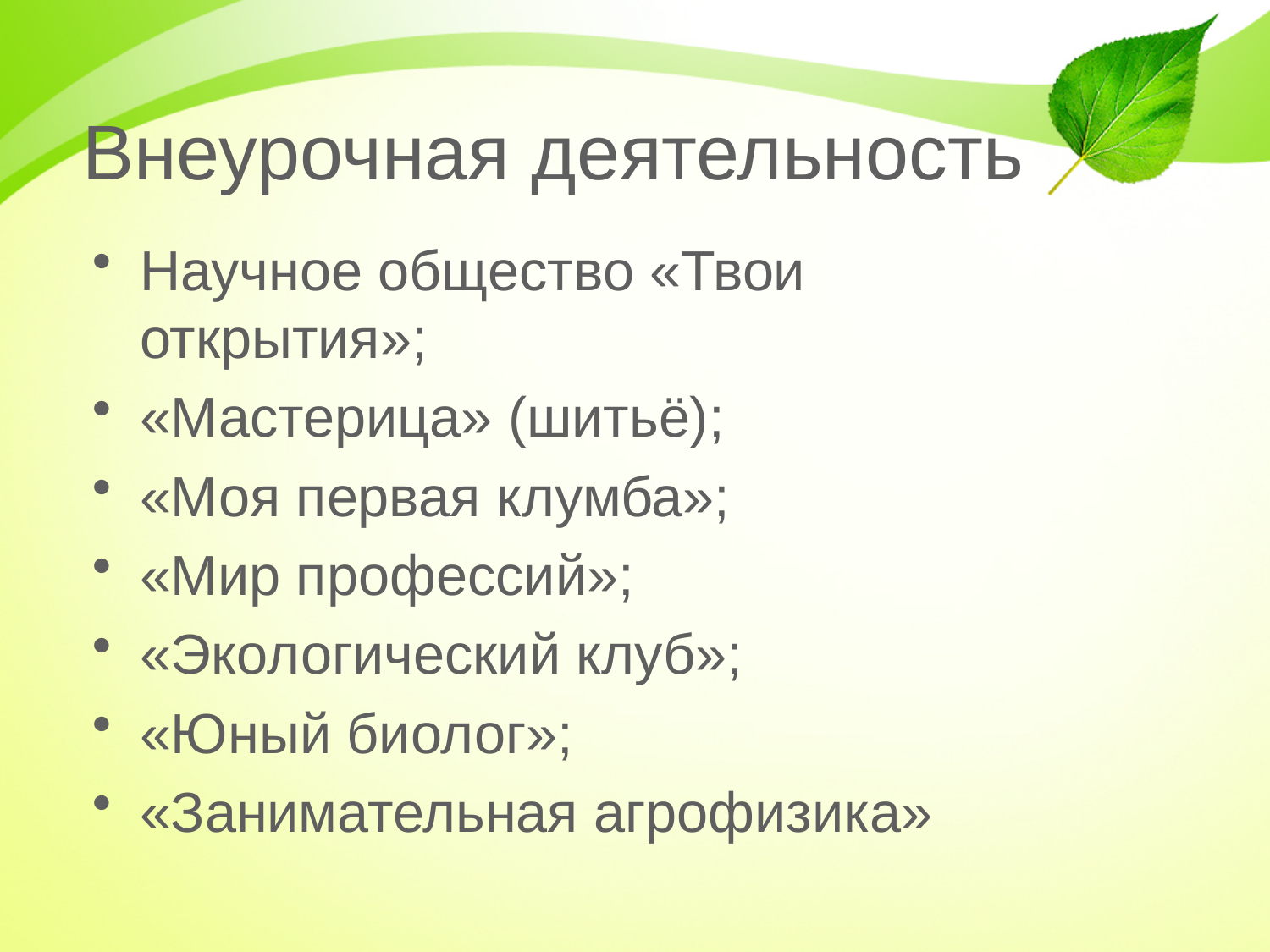

# Внеурочная деятельность
Научное общество «Твои открытия»;
«Мастерица» (шитьё);
«Моя первая клумба»;
«Мир профессий»;
«Экологический клуб»;
«Юный биолог»;
«Занимательная агрофизика»